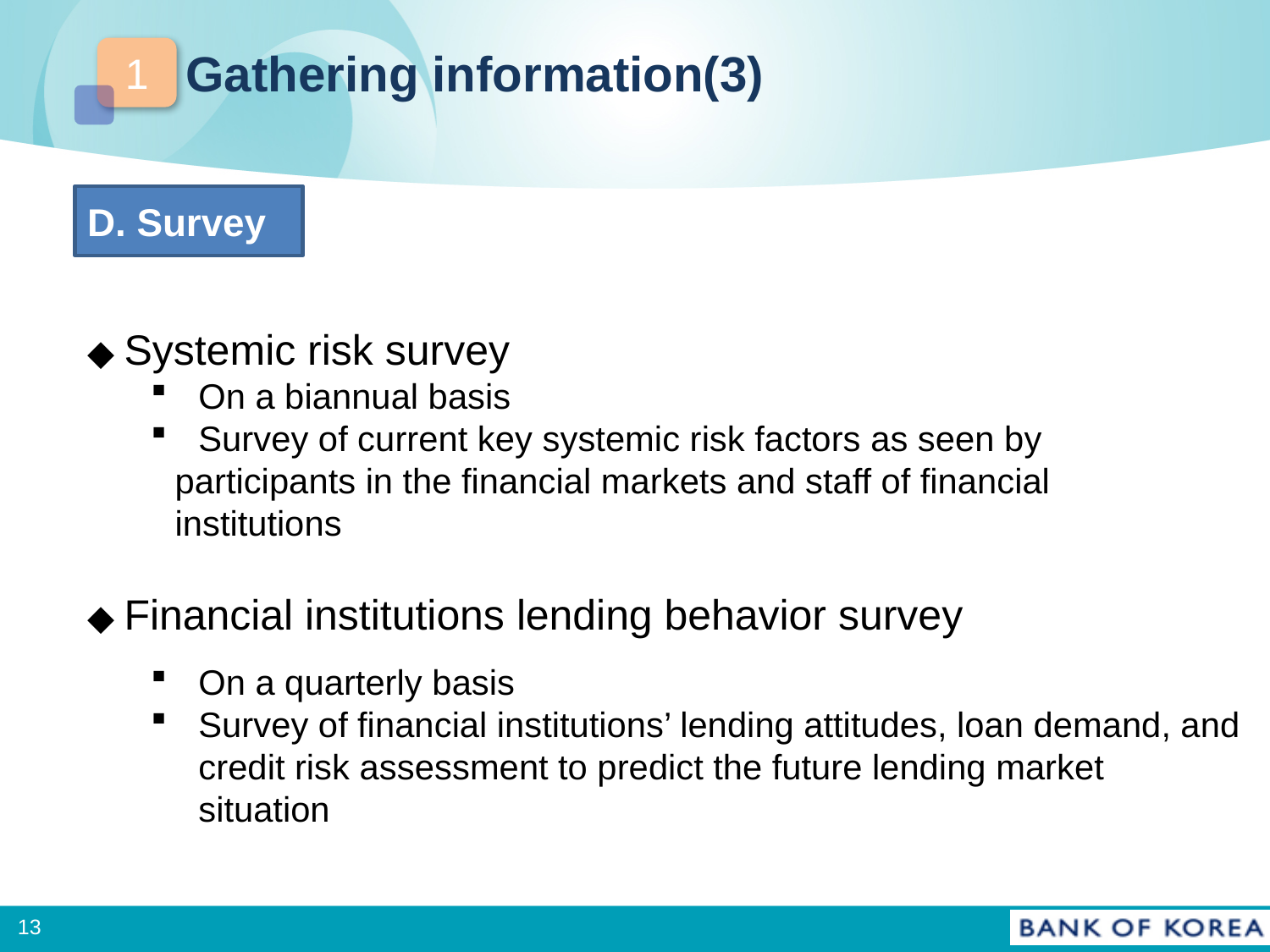

Gathering information(3)
1

D. Survey
◆ Systemic risk survey
On a biannual basis
Survey of current key systemic risk factors as seen by
         participants in the financial markets and staff of financial
         institutions

◆ Financial institutions lending behavior survey

On a quarterly basis
Survey of financial institutions’ lending attitudes, loan demand, and credit risk assessment to predict the future lending market situation
13